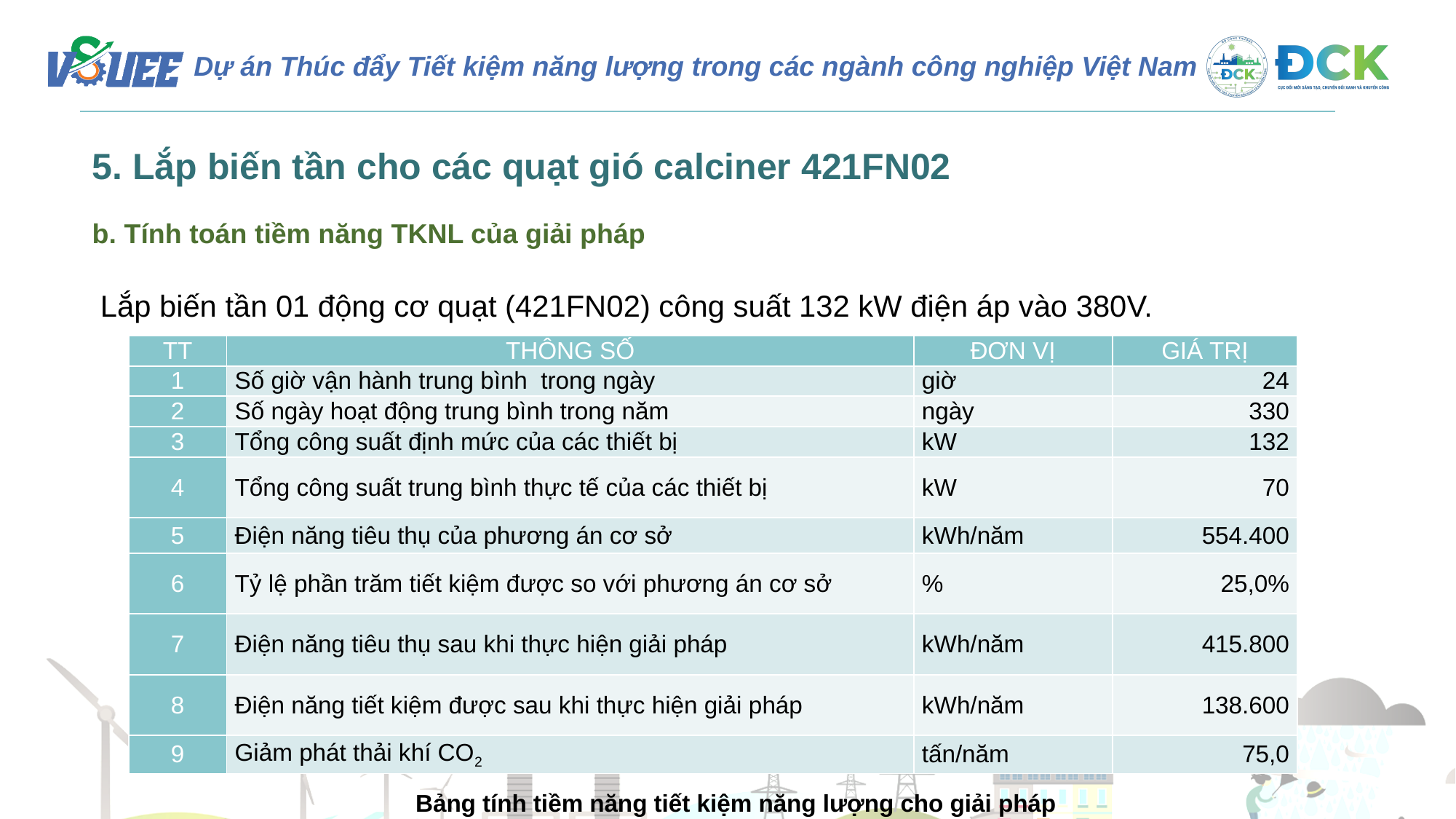

5. Lắp biến tần cho các quạt gió calciner 421FN02
b. Tính toán tiềm năng TKNL của giải pháp
Lắp biến tần 01 động cơ quạt (421FN02) công suất 132 kW điện áp vào 380V.
| TT | THÔNG SỐ | ĐƠN VỊ | GIÁ TRỊ |
| --- | --- | --- | --- |
| 1 | Số giờ vận hành trung bình trong ngày | giờ | 24 |
| 2 | Số ngày hoạt động trung bình trong năm | ngày | 330 |
| 3 | Tổng công suất định mức của các thiết bị | kW | 132 |
| 4 | Tổng công suất trung bình thực tế của các thiết bị | kW | 70 |
| 5 | Điện năng tiêu thụ của phương án cơ sở | kWh/năm | 554.400 |
| 6 | Tỷ lệ phần trăm tiết kiệm được so với phương án cơ sở | % | 25,0% |
| 7 | Điện năng tiêu thụ sau khi thực hiện giải pháp | kWh/năm | 415.800 |
| 8 | Điện năng tiết kiệm được sau khi thực hiện giải pháp | kWh/năm | 138.600 |
| 9 | Giảm phát thải khí CO2 | tấn/năm | 75,0 |
Bảng tính tiềm năng tiết kiệm năng lượng cho giải pháp